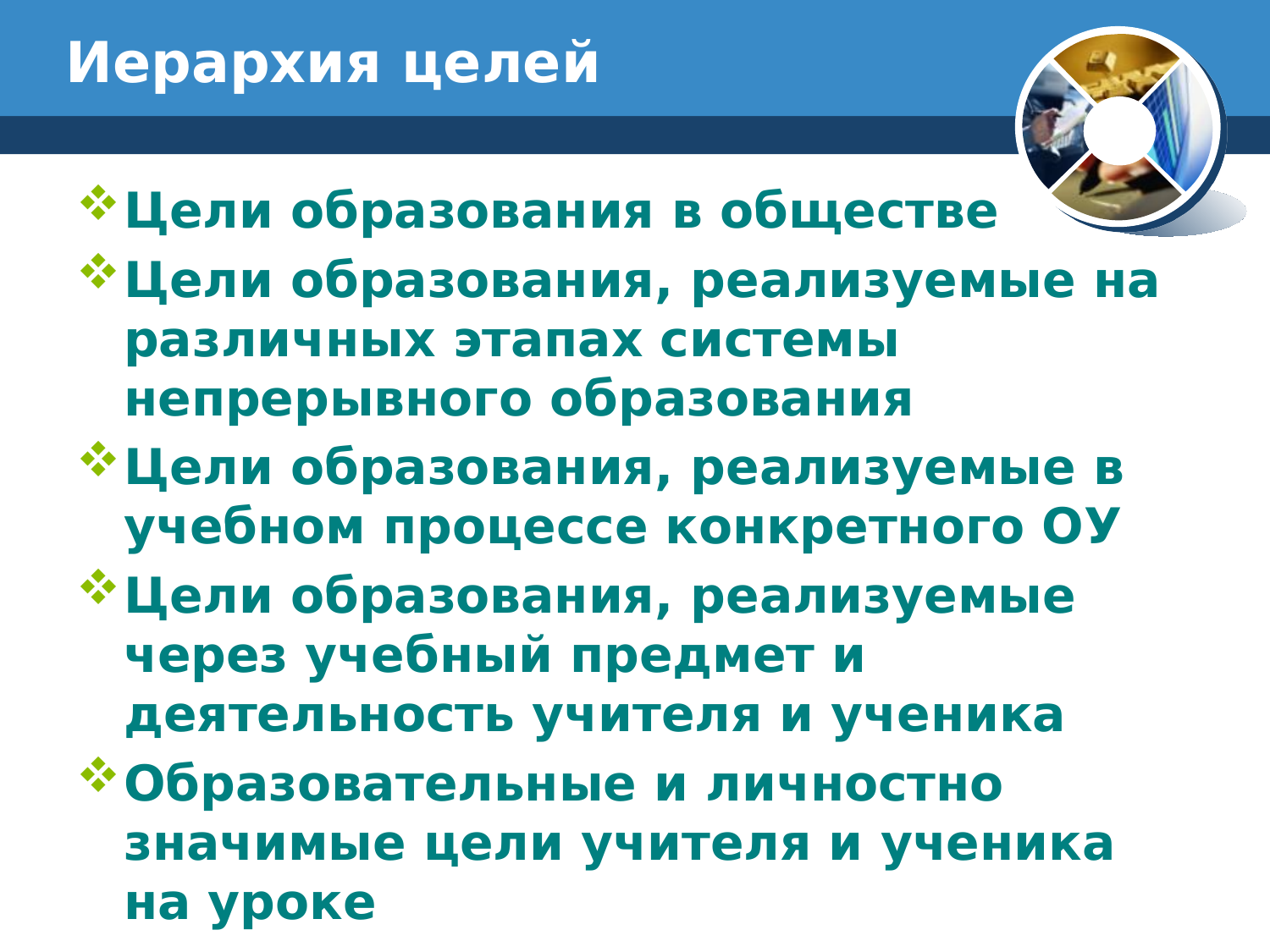

# Иерархия целей
Цели образования в обществе
Цели образования, реализуемые на различных этапах системы непрерывного образования
Цели образования, реализуемые в учебном процессе конкретного ОУ
Цели образования, реализуемые через учебный предмет и деятельность учителя и ученика
Образовательные и личностно значимые цели учителя и ученика на уроке